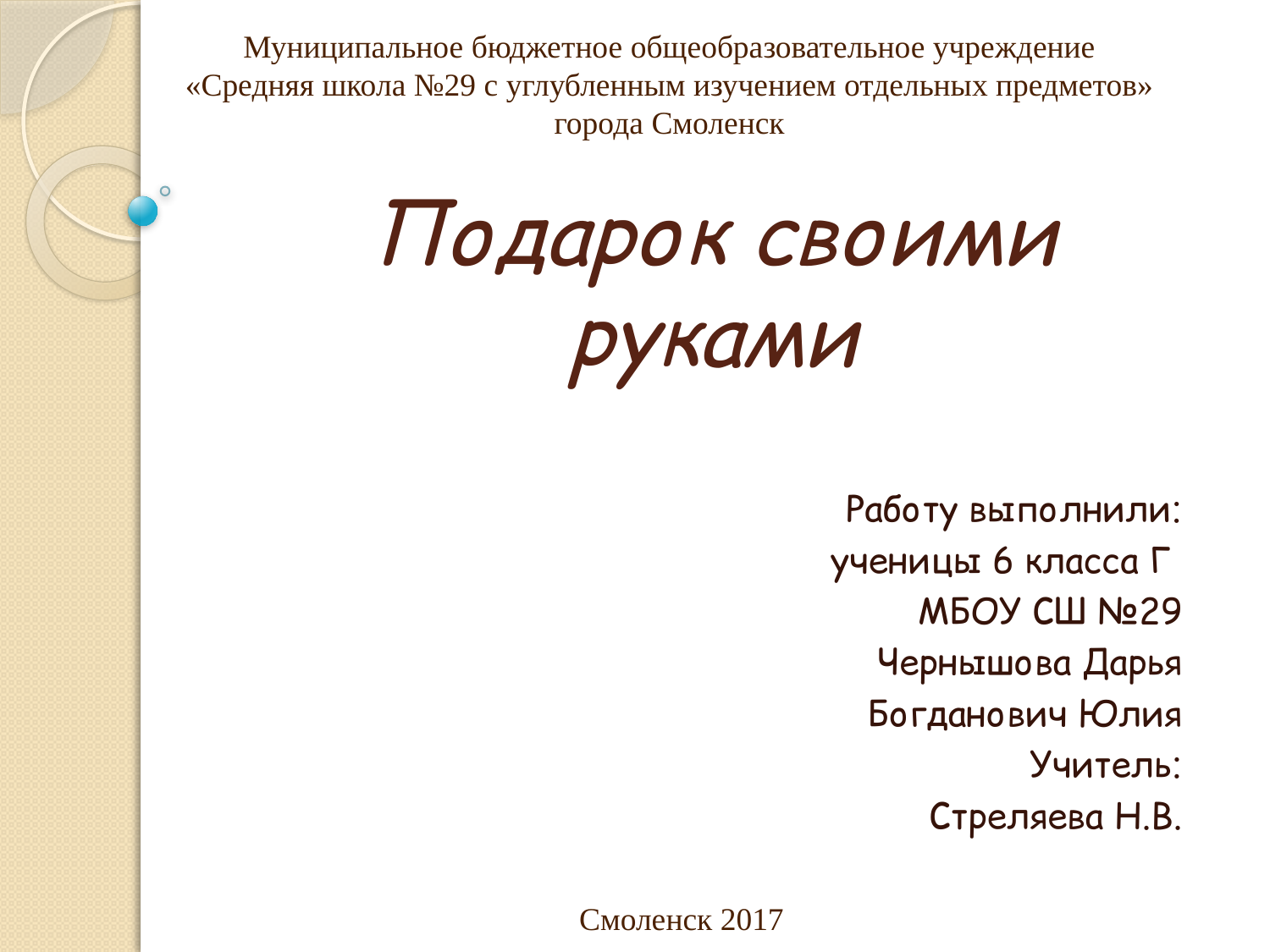

Муниципальное бюджетное общеобразовательное учреждение «Средняя школа №29 с углубленным изучением отдельных предметов» города Смоленск
# Подарок своими руками
Работу выполнили:
ученицы 6 класса Г
МБОУ СШ №29
Чернышова Дарья
Богданович Юлия
Учитель:
Стреляева Н.В.
Смоленск 2017